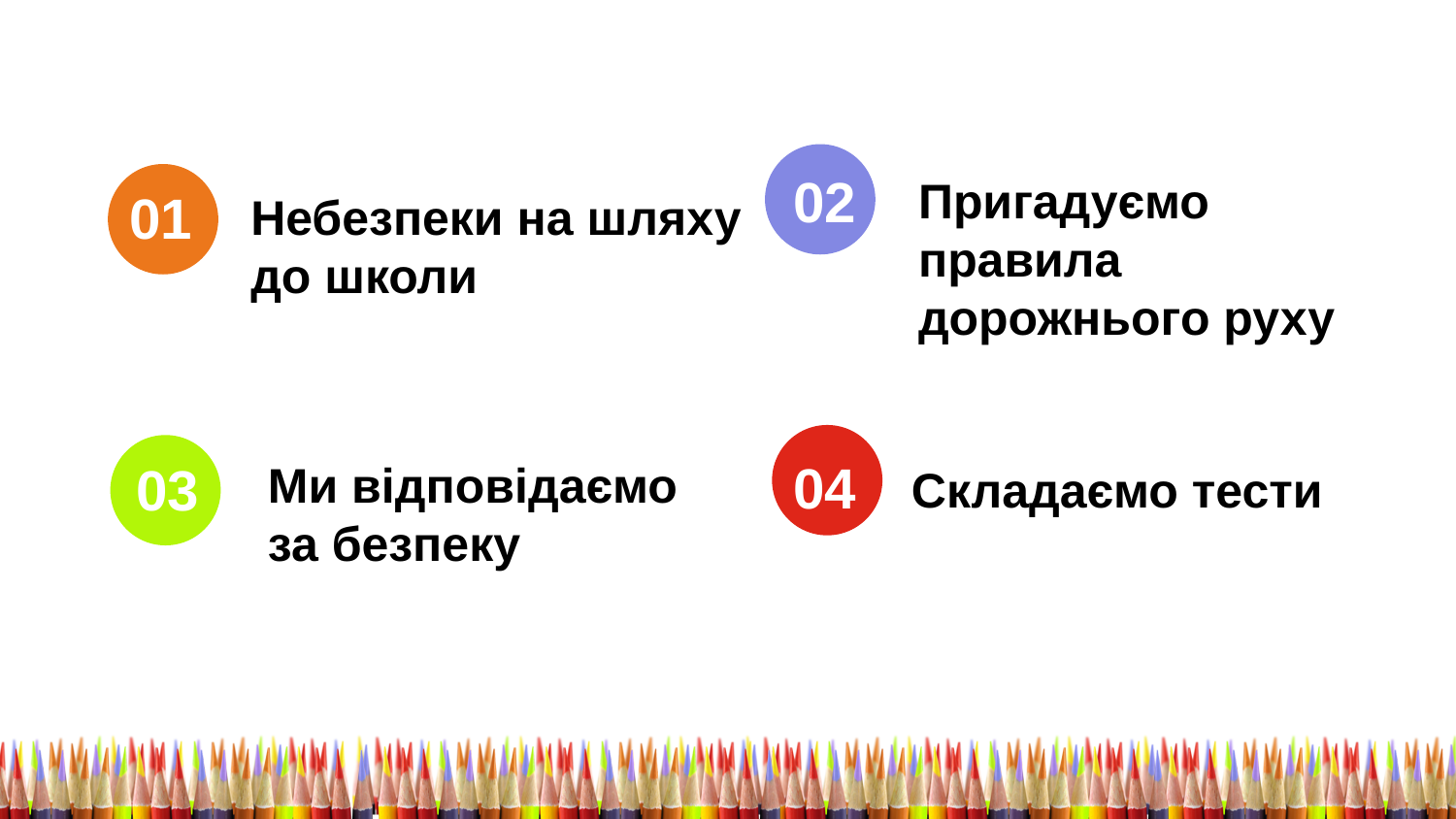

Пригадуємо
правила
дорожнього руху

02
Небезпеки на шляху до школи
01

Ми відповідаємо за безпеку
04
Складаємо тести
03